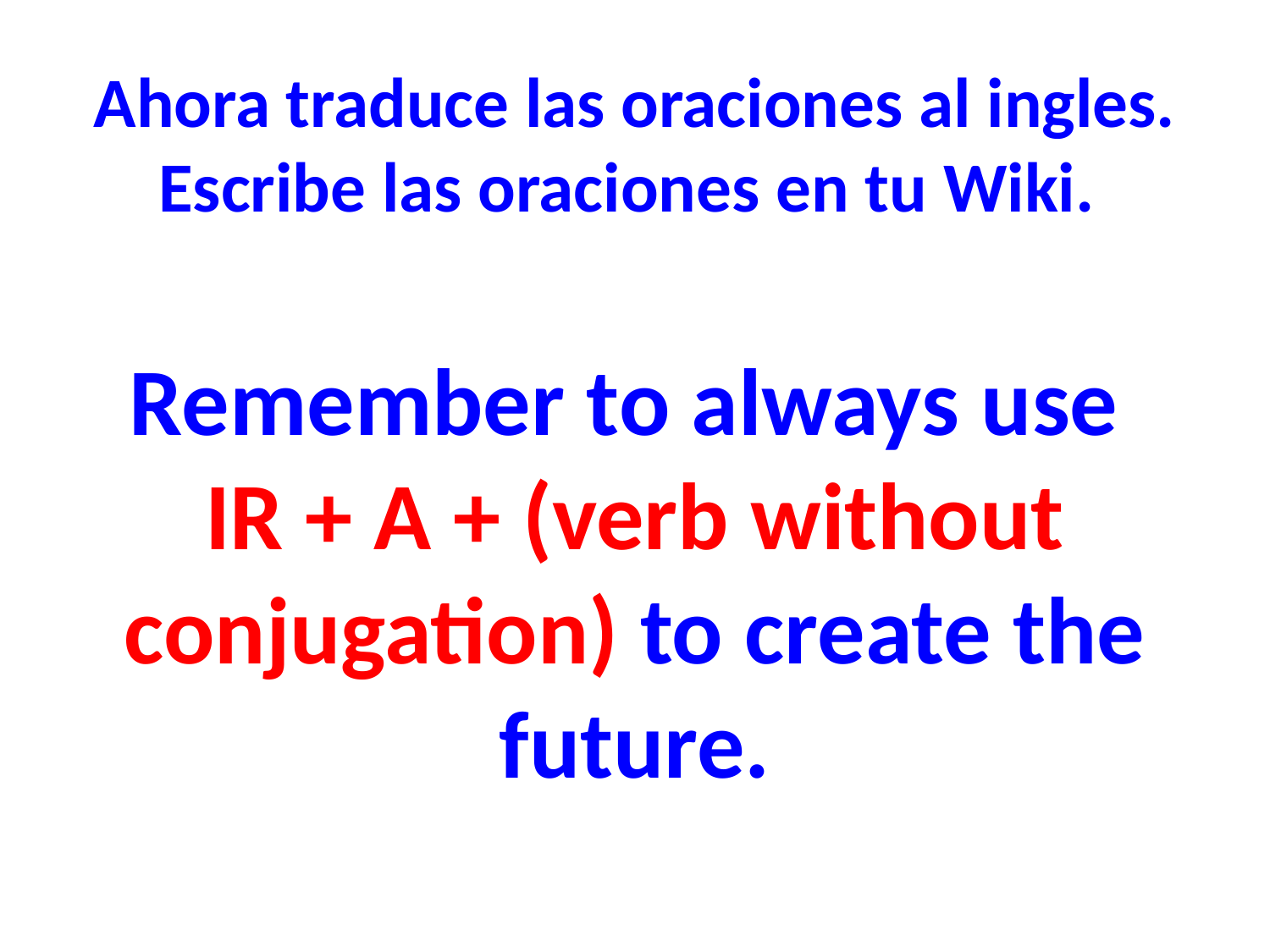

Ahora traduce las oraciones al ingles. Escribe las oraciones en tu Wiki.

Remember to always use
IR + A + (verb without conjugation) to create the future.